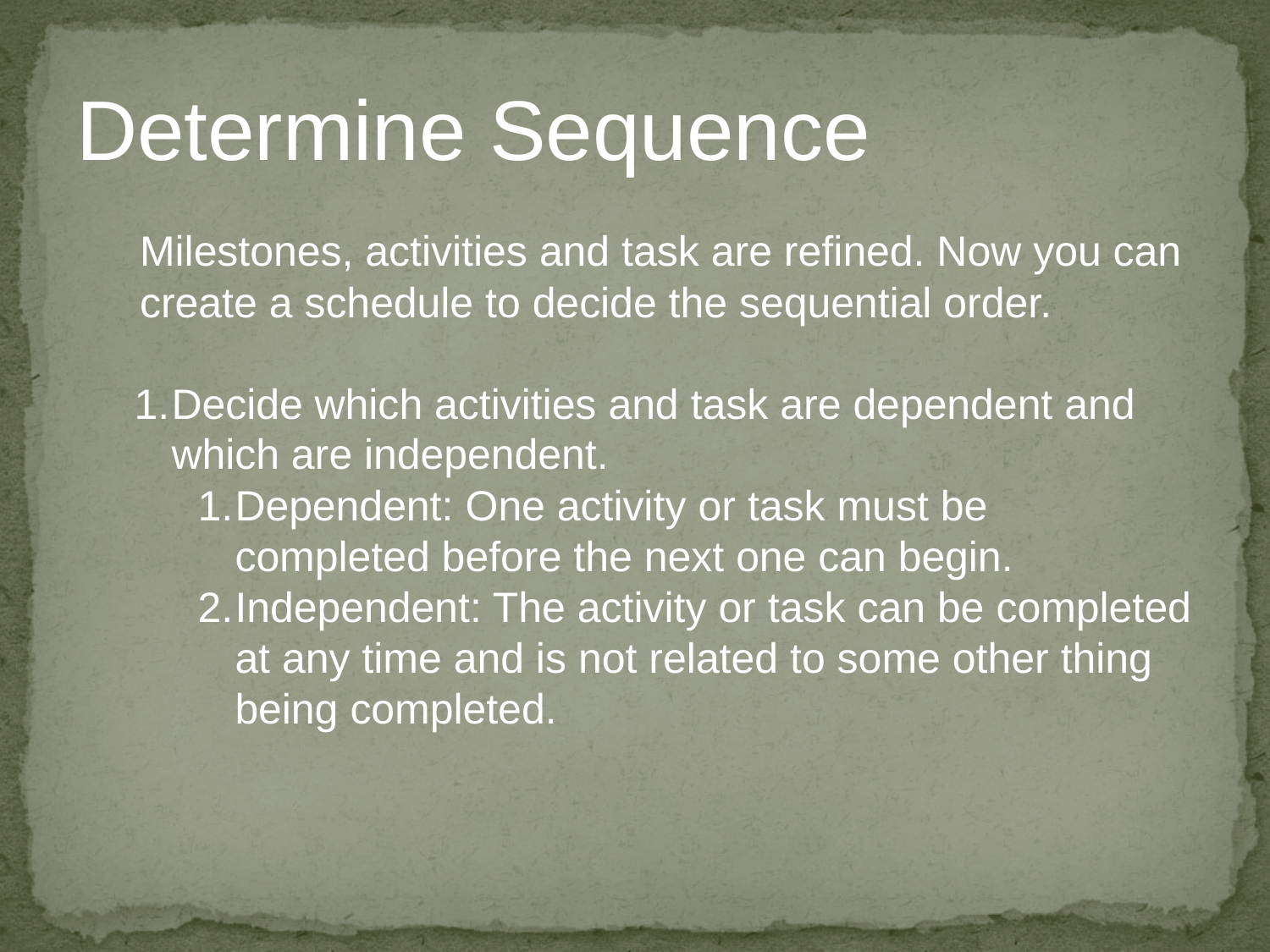

# Determine Sequence
Milestones, activities and task are refined. Now you can create a schedule to decide the sequential order.

Decide which activities and task are dependent and which are independent.
Dependent: One activity or task must be completed before the next one can begin.
Independent: The activity or task can be completed at any time and is not related to some other thing being completed.